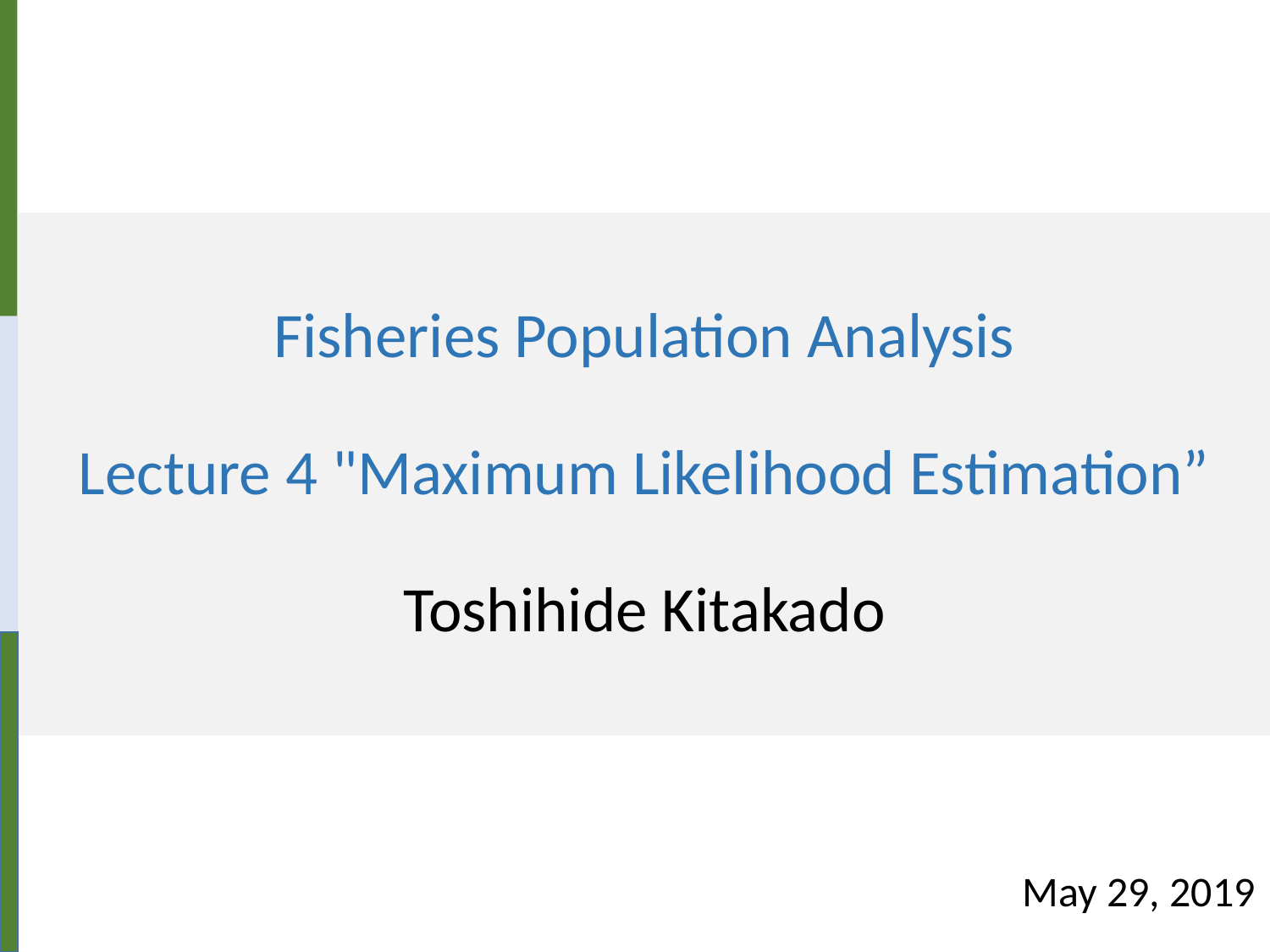

# Fisheries Population Analysis Lecture 4 "Maximum Likelihood Estimation” Toshihide Kitakado
May 29, 2019